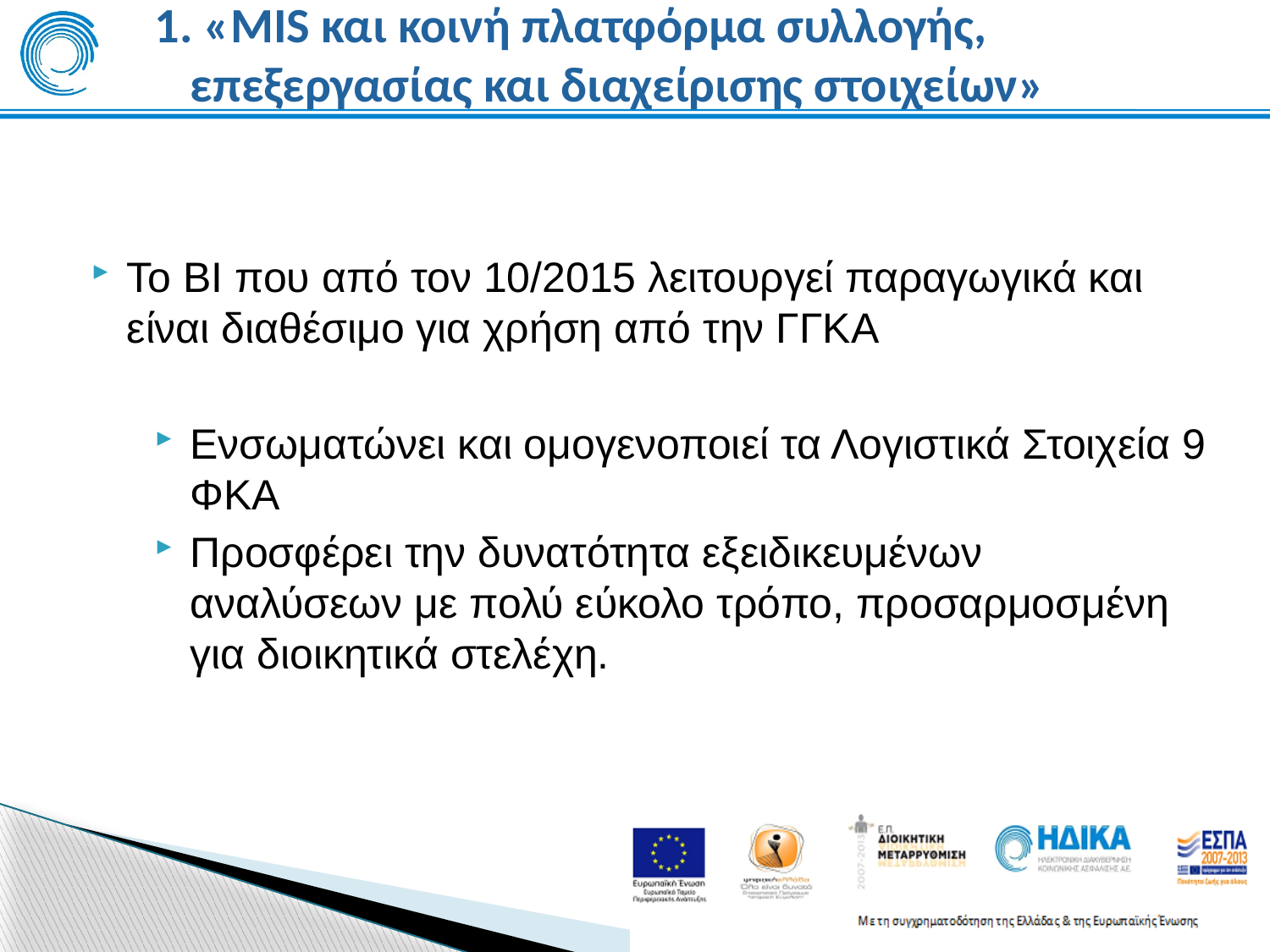

# 1. «MIS και κοινή πλατφόρμα συλλογής, επεξεργασίας και διαχείρισης στοιχείων»

Το ΒΙ που από τον 10/2015 λειτουργεί παραγωγικά και είναι διαθέσιμο για χρήση από την ΓΓΚΑ

Ενσωματώνει και ομογενοποιεί τα Λογιστικά Στοιχεία 9 ΦΚΑ
Προσφέρει την δυνατότητα εξειδικευμένων  αναλύσεων με πολύ εύκολο τρόπο, προσαρμοσμένη για διοικητικά στελέχη.